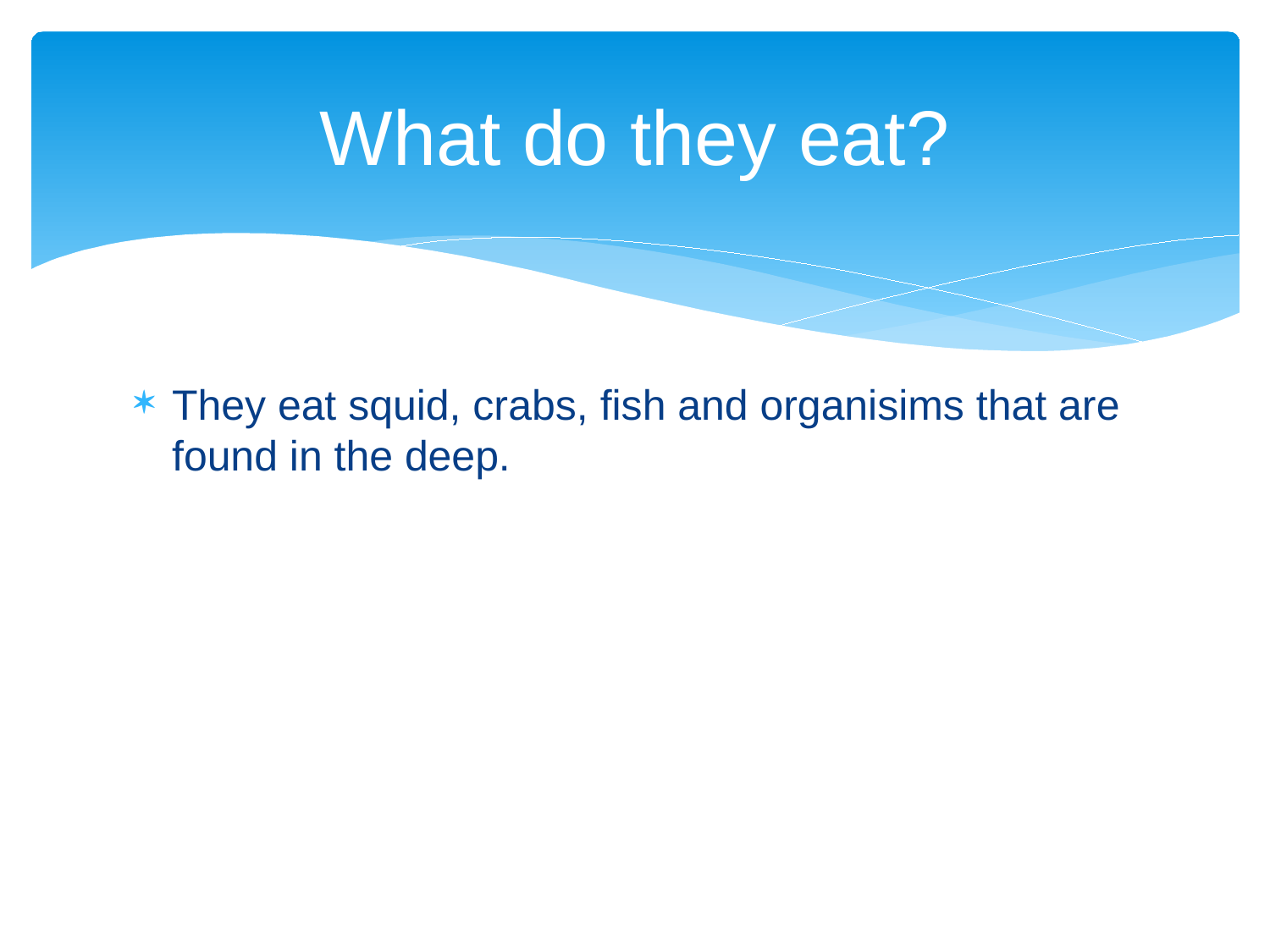

# What do they eat?
They eat squid, crabs, fish and organisims that are found in the deep.